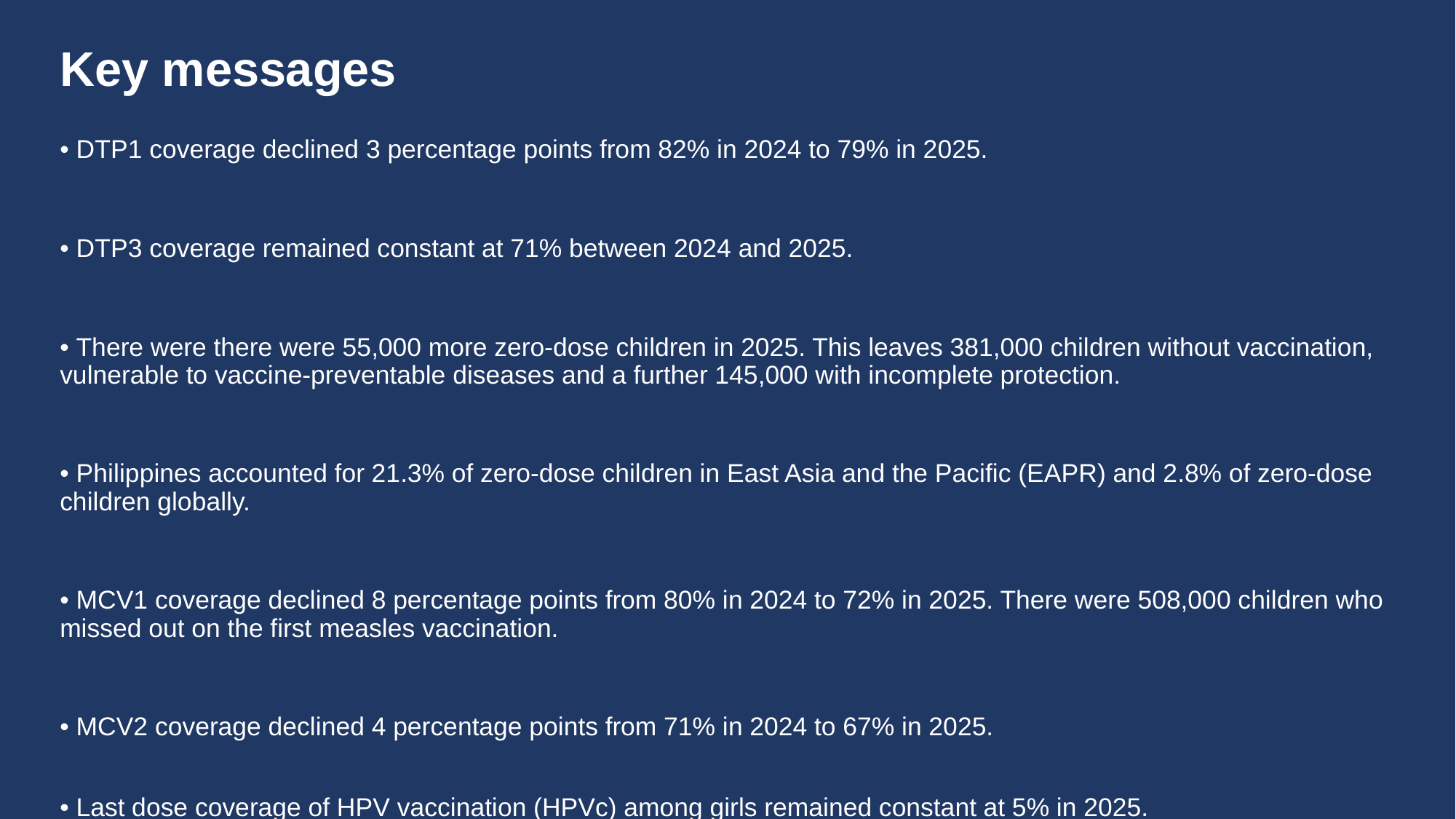

# Key messages
• DTP1 coverage declined 3 percentage points from 82% in 2024 to 79% in 2025.

• DTP3 coverage remained constant at 71% between 2024 and 2025.

• There were there were 55,000 more zero-dose children in 2025. This leaves 381,000 children without vaccination, vulnerable to vaccine-preventable diseases and a further 145,000 with incomplete protection.

• Philippines accounted for 21.3% of zero-dose children in East Asia and the Pacific (EAPR) and 2.8% of zero-dose children globally.

• MCV1 coverage declined 8 percentage points from 80% in 2024 to 72% in 2025. There were 508,000 children who missed out on the first measles vaccination.

• MCV2 coverage declined 4 percentage points from 71% in 2024 to 67% in 2025.

• Last dose coverage of HPV vaccination (HPVc) among girls remained constant at 5% in 2025.